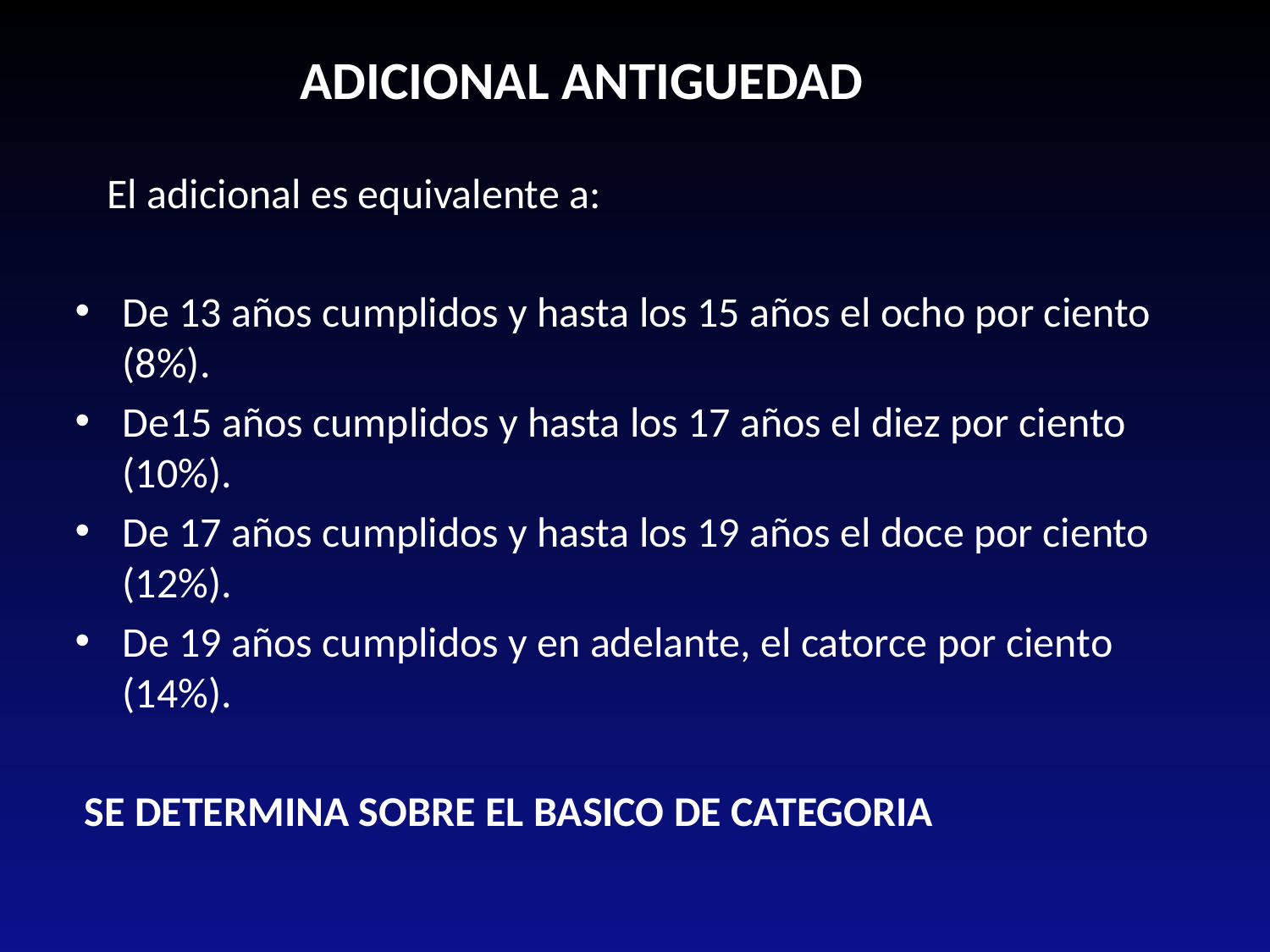

ADICIONAL ANTIGUEDAD
    El adicional es equivalente a:

De 13 años cumplidos y hasta los 15 años el ocho por ciento (8%).
De15 años cumplidos y hasta los 17 años el diez por ciento (10%).
De 17 años cumplidos y hasta los 19 años el doce por ciento (12%).
De 19 años cumplidos y en adelante, el catorce por ciento (14%).

 SE DETERMINA SOBRE EL BASICO DE CATEGORIA